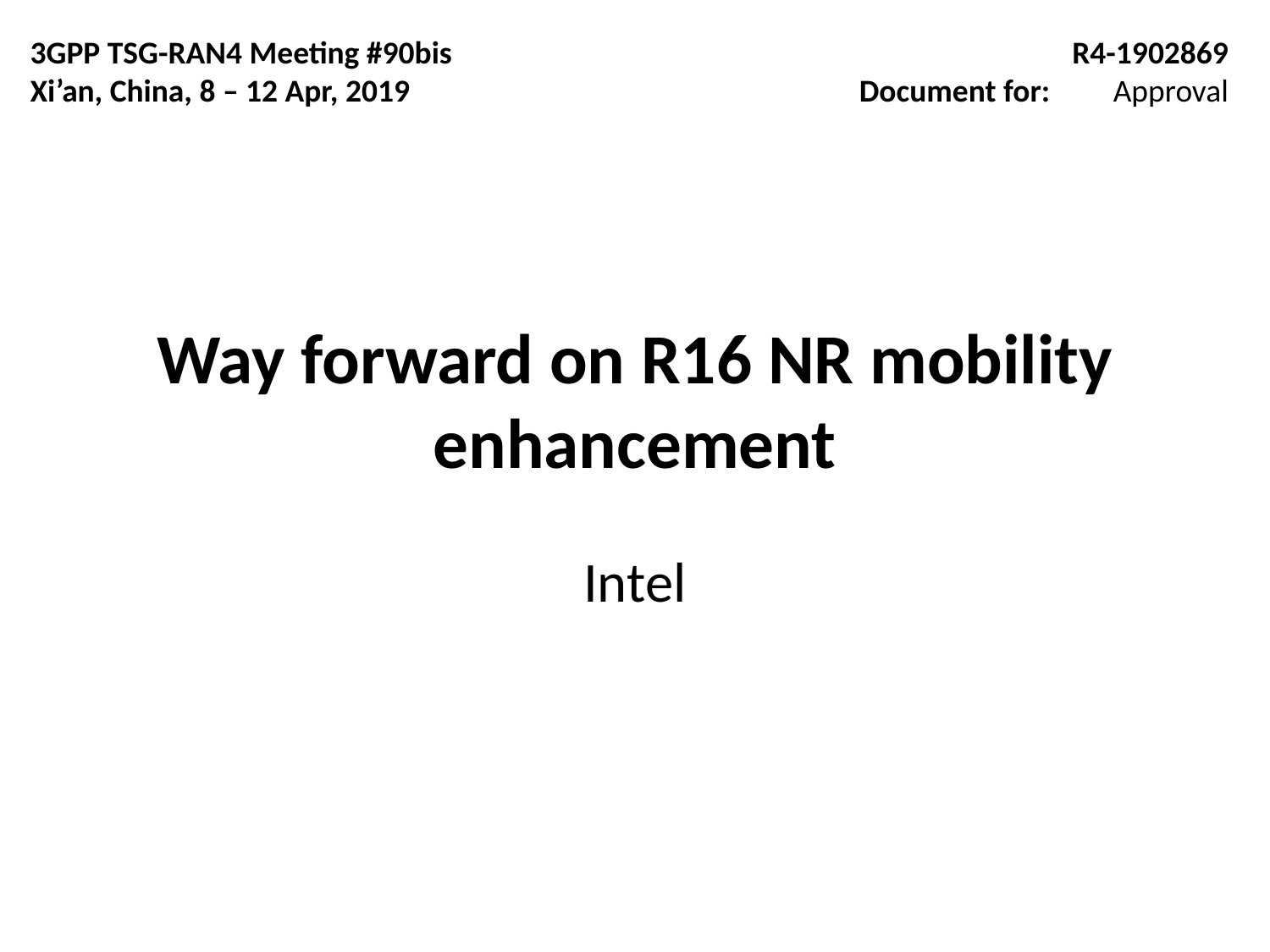

3GPP TSG-RAN4 Meeting #90bis
Xi’an, China, 8 – 12 Apr, 2019
R4-1902869
Document for:	Approval
# Way forward on R16 NR mobility enhancement
Intel